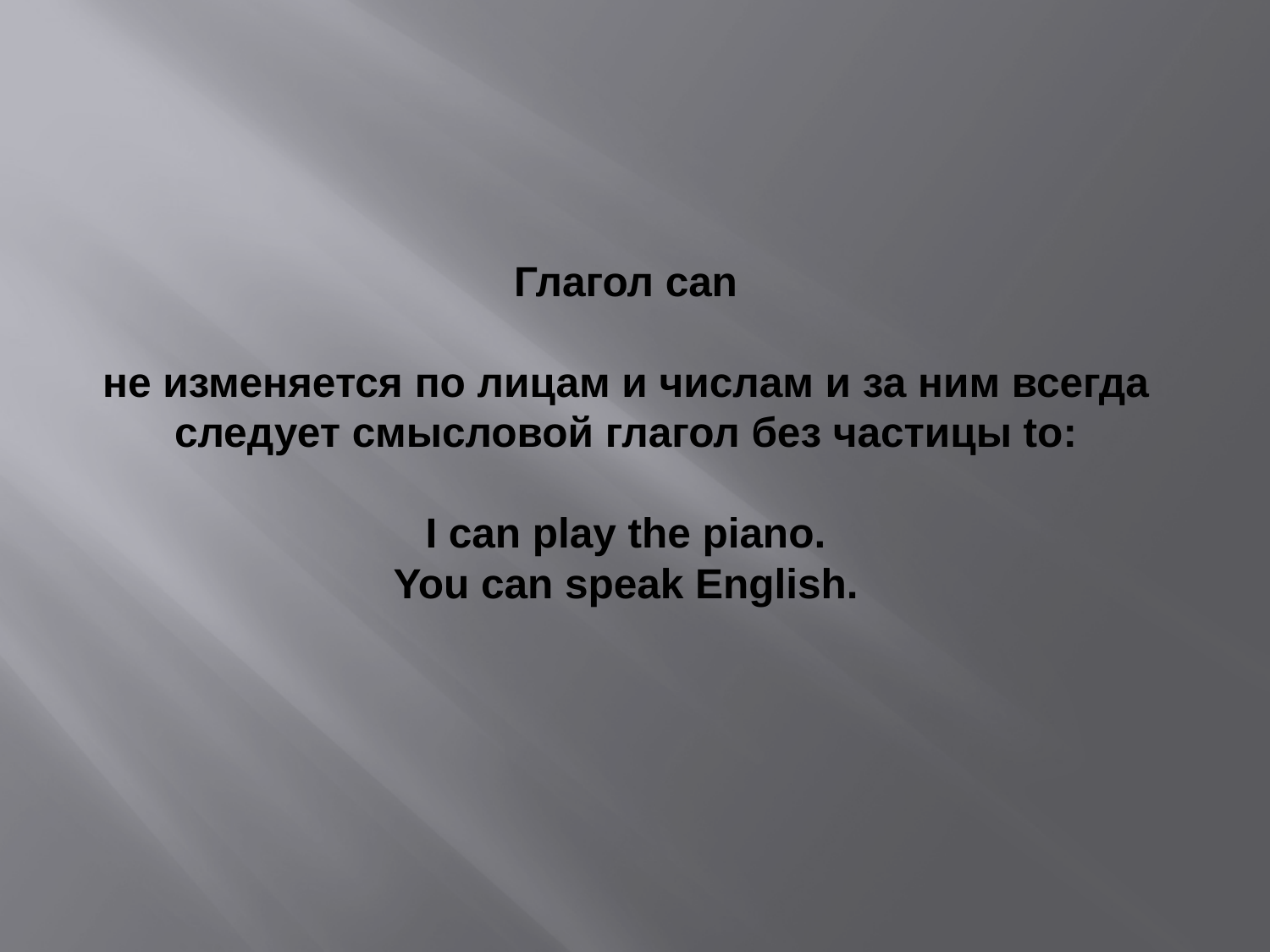

# Глагол can не изменяется по лицам и числам и за ним всегда следует смысловой глагол без частицы to: I can play the piano. You can speak English.